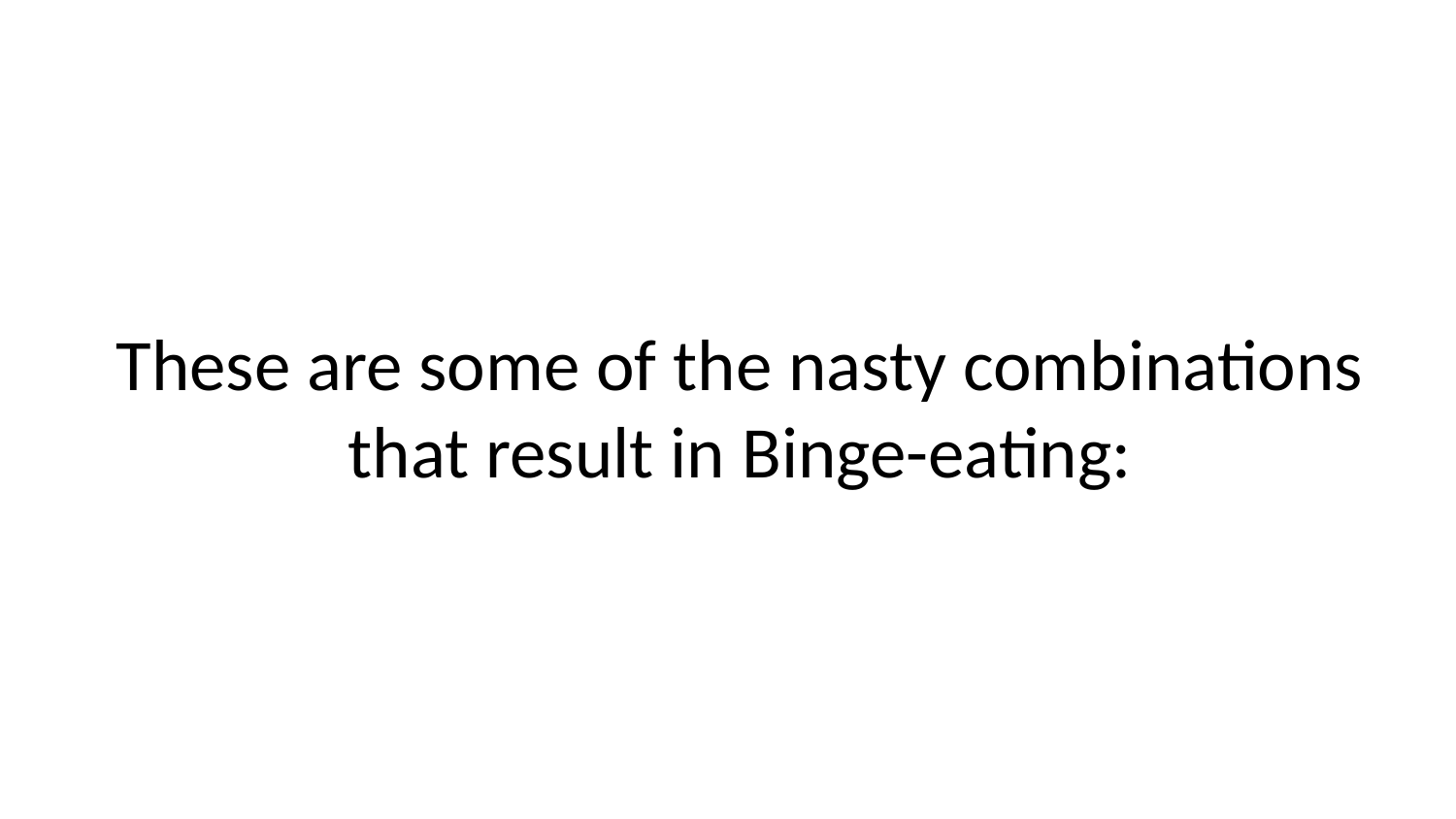

# These are some of the nasty combinations that result in Binge-eating: